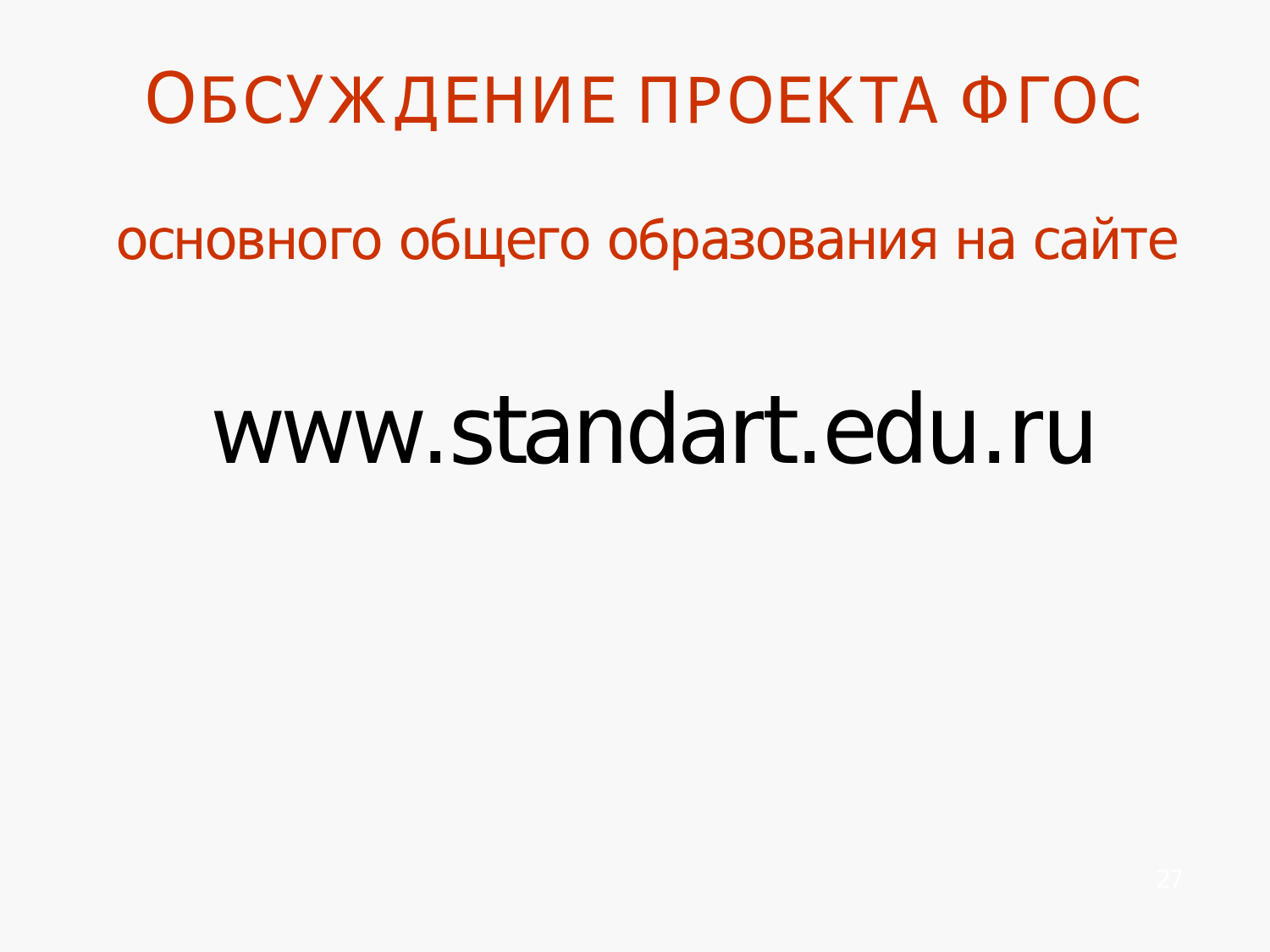

# ОБСУЖДЕНИЕ ПРОЕКТА ФГОС
основного общего образования на сайте

www.standart.edu.ru
27